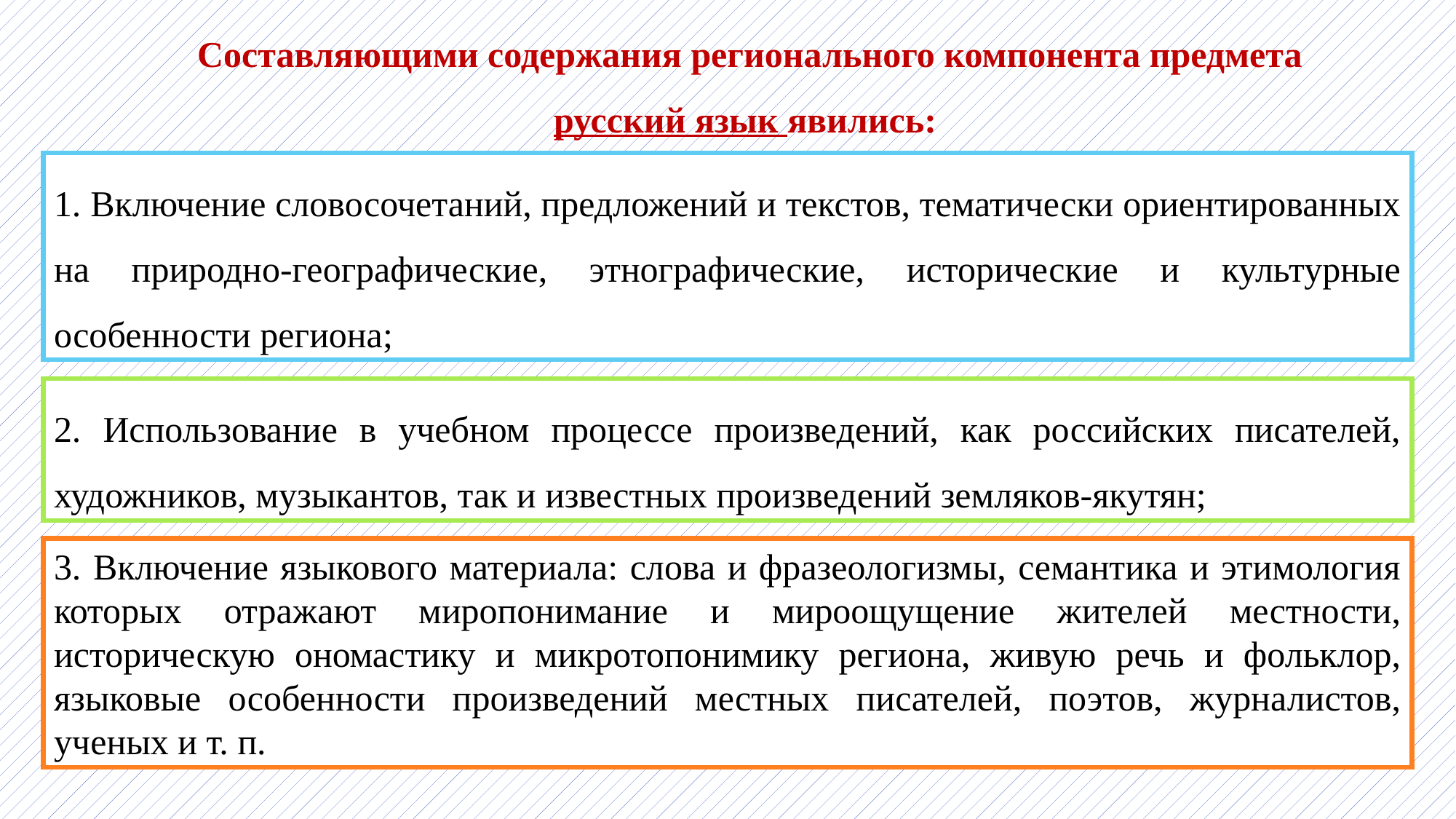

Составляющими содержания регионального компонента предмета русский язык явились:
1. Включение словосочетаний, предложений и текстов, тематически ориентированных на природно-географические, этнографические, исторические и культурные особенности региона;
2. Использование в учебном процессе произведений, как российских писателей, художников, музыкантов, так и известных произведений земляков-якутян;
3. Включение языкового материала: слова и фразеологизмы, семантика и этимология которых отражают миропонимание и мироощущение жителей местности, историческую ономастику и микротопонимику региона, живую речь и фольклор, языковые особенности произведений местных писателей, поэтов, журналистов, ученых и т. п.